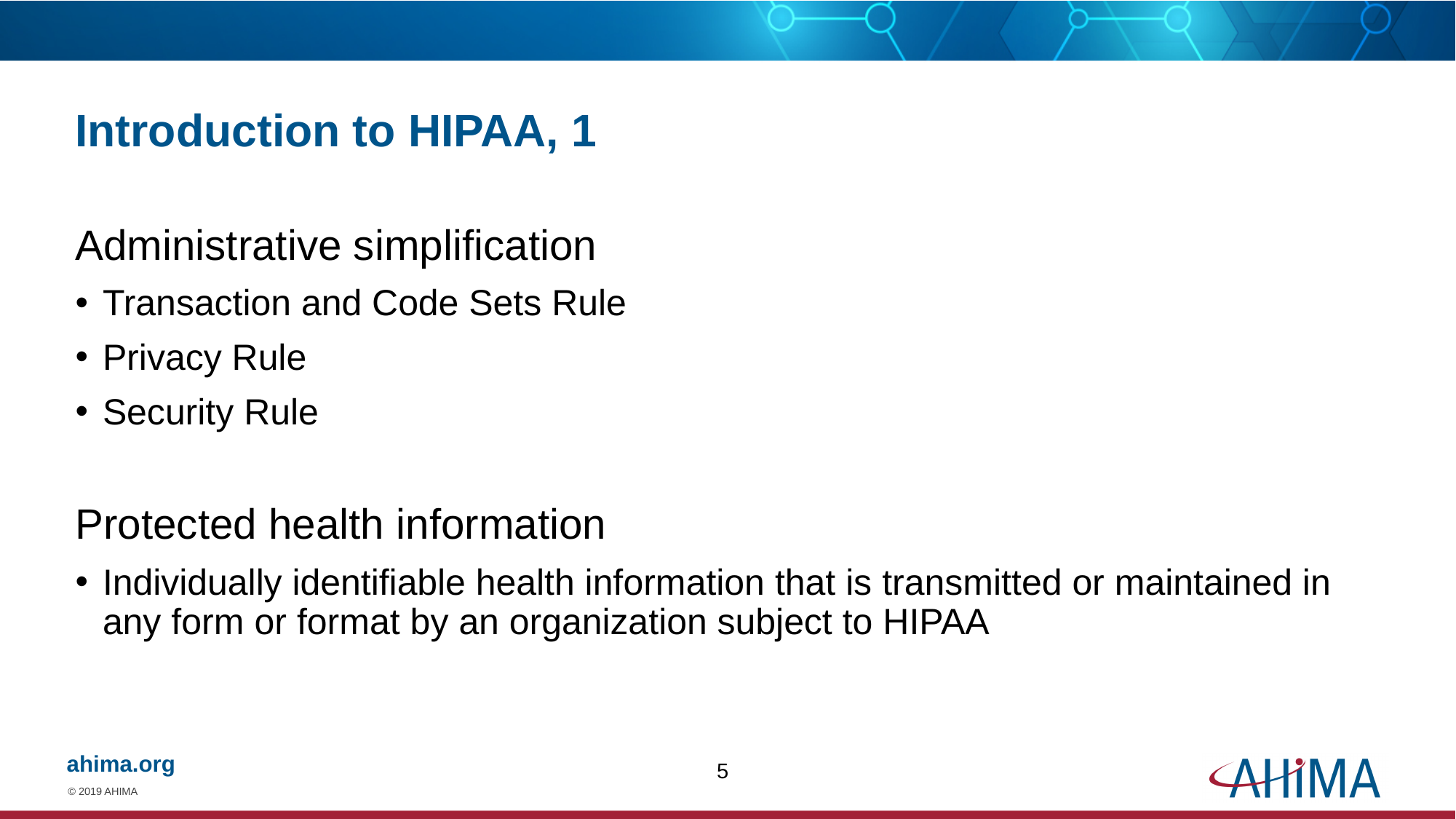

# Introduction to HIPAA, 1
Administrative simplification
Transaction and Code Sets Rule
Privacy Rule
Security Rule

Protected health information
Individually identifiable health information that is transmitted or maintained in any form or format by an organization subject to HIPAA